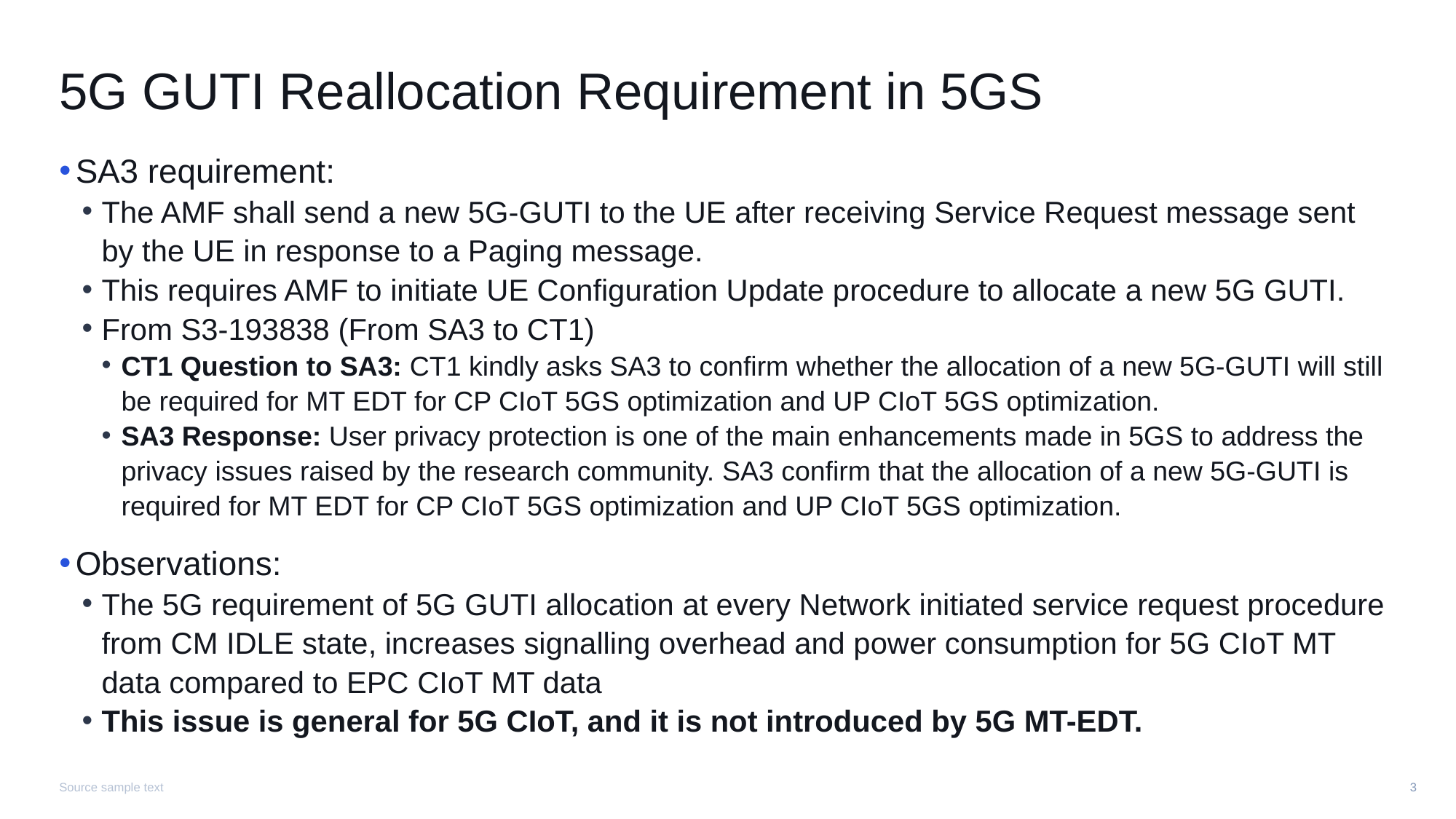

# 5G GUTI Reallocation Requirement in 5GS
SA3 requirement:
The AMF shall send a new 5G-GUTI to the UE after receiving Service Request message sent by the UE in response to a Paging message.
This requires AMF to initiate UE Configuration Update procedure to allocate a new 5G GUTI.
From S3-193838 (From SA3 to CT1)
CT1 Question to SA3: CT1 kindly asks SA3 to confirm whether the allocation of a new 5G-GUTI will still be required for MT EDT for CP CIoT 5GS optimization and UP CIoT 5GS optimization.
SA3 Response: User privacy protection is one of the main enhancements made in 5GS to address the privacy issues raised by the research community. SA3 confirm that the allocation of a new 5G-GUTI is required for MT EDT for CP CIoT 5GS optimization and UP CIoT 5GS optimization.
Observations:
The 5G requirement of 5G GUTI allocation at every Network initiated service request procedure from CM IDLE state, increases signalling overhead and power consumption for 5G CIoT MT data compared to EPC CIoT MT data
This issue is general for 5G CIoT, and it is not introduced by 5G MT-EDT.

Source sample text